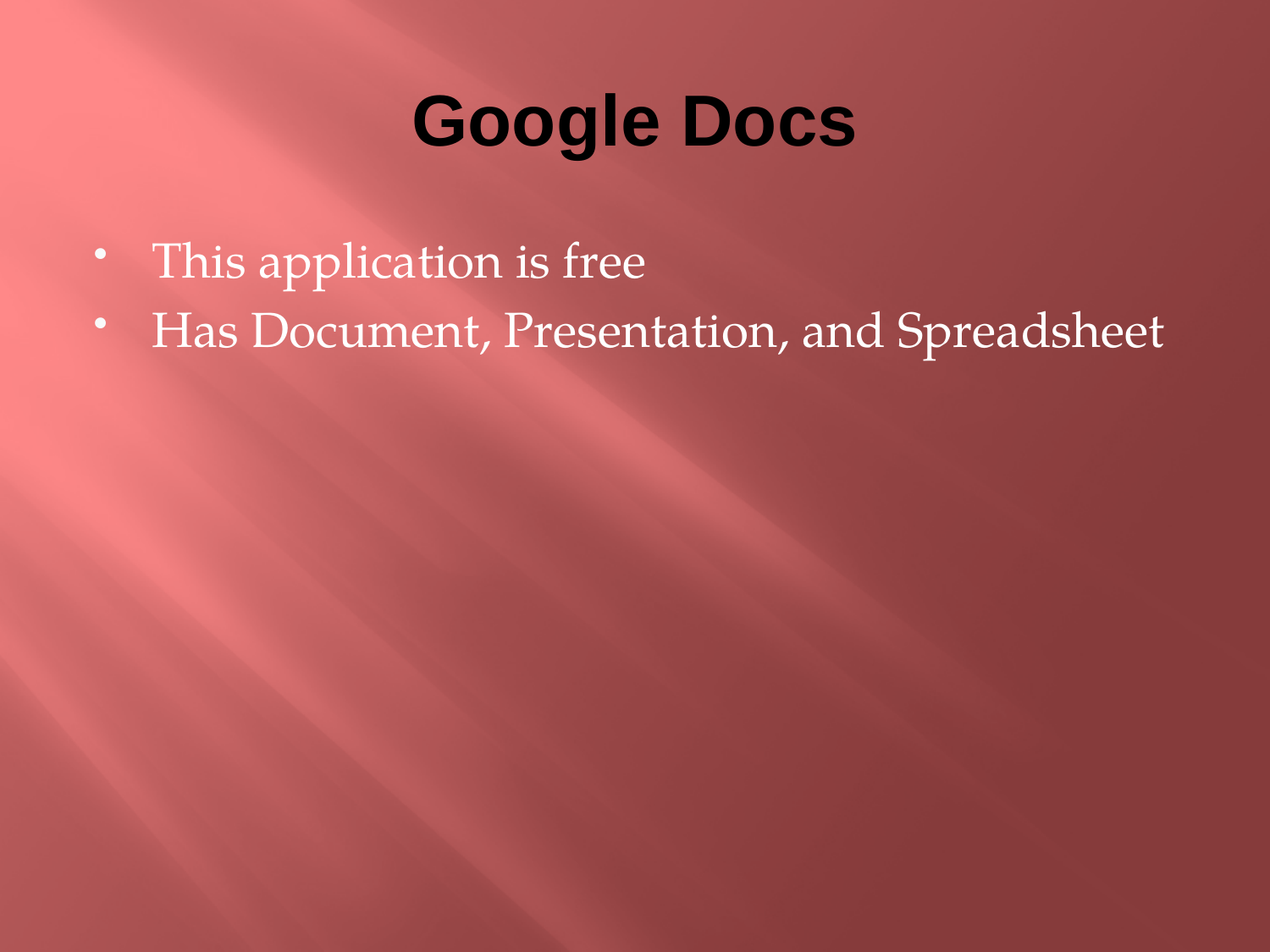

# Google Docs
This application is free
Has Document, Presentation, and Spreadsheet